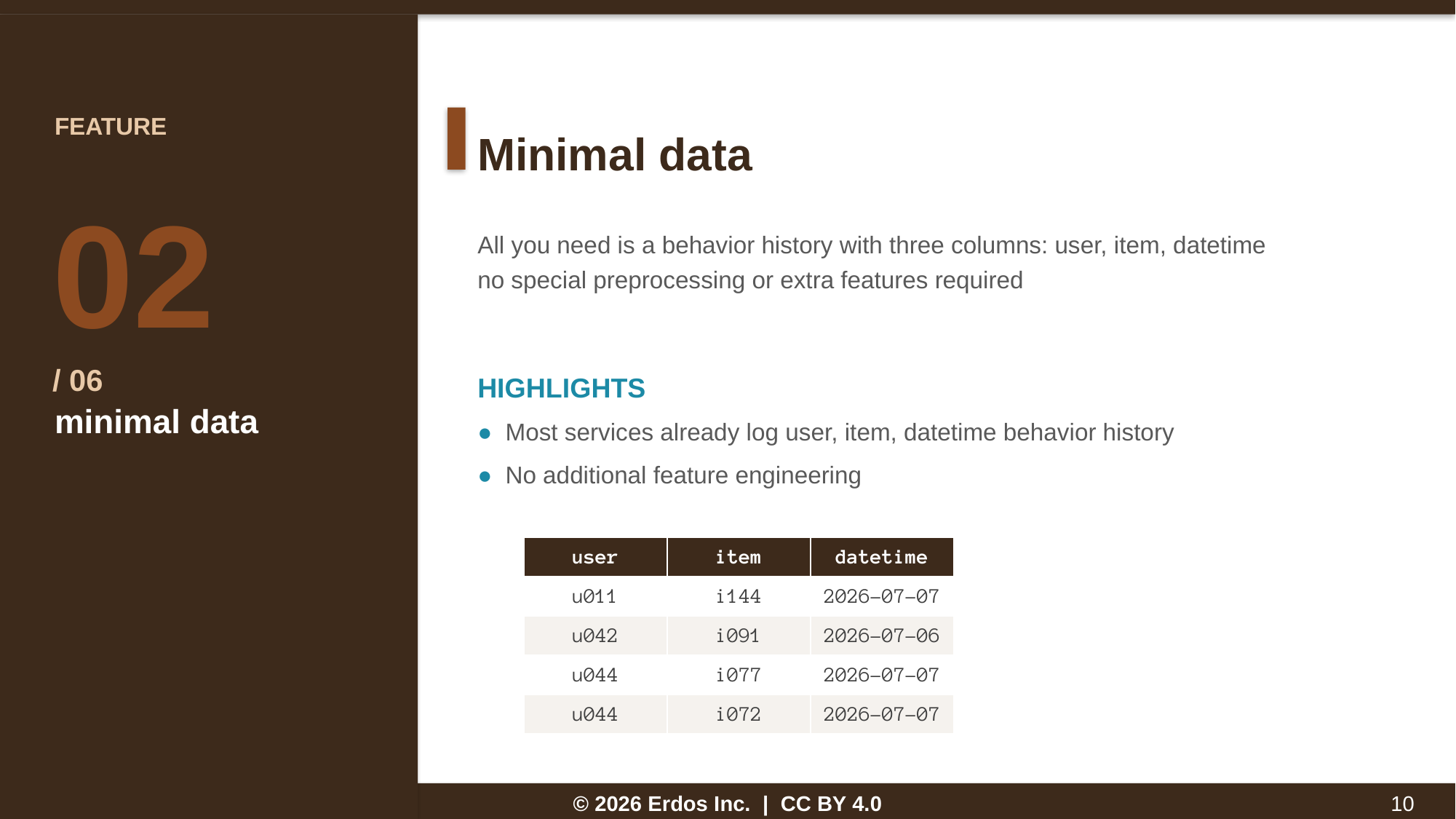

FEATURE

Minimal data
02
/ 06
All you need is a behavior history with three columns: user, item, datetime
no special preprocessing or extra features required
HIGHLIGHTS
●  Most services already log user, item, datetime behavior history
●  No additional feature engineering
minimal data
| user | item | datetime |
| --- | --- | --- |
| u011 | i144 | 2026-07-07 |
| u042 | i091 | 2026-07-06 |
| u044 | i077 | 2026-07-07 |
| u044 | i072 | 2026-07-07 |

© 2026 Erdos Inc.  |  CC BY 4.0
10